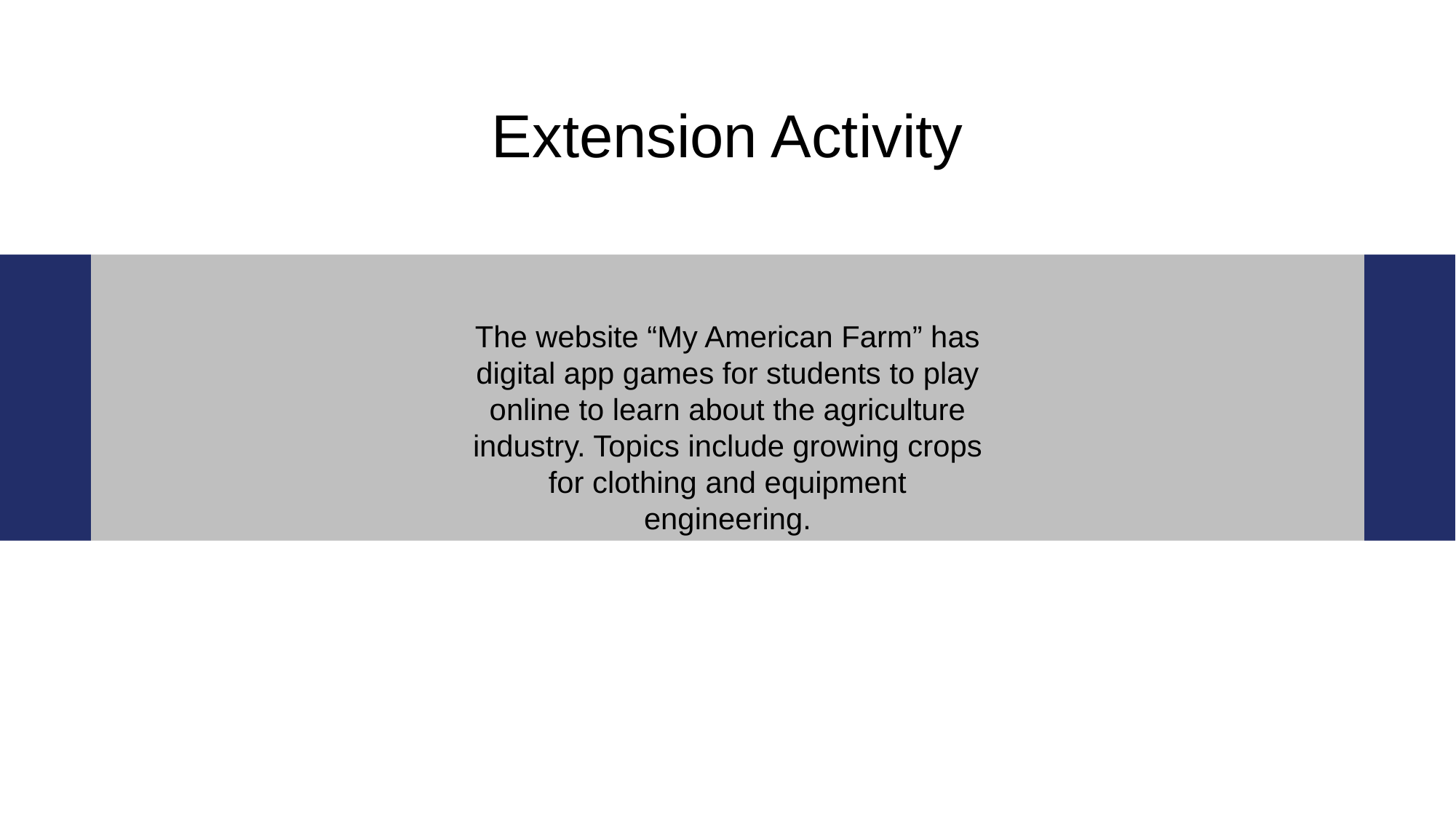

Extension Activity

The website “My American Farm” has digital app games for students to play online to learn about the agriculture industry. Topics include growing crops for clothing and equipment engineering.